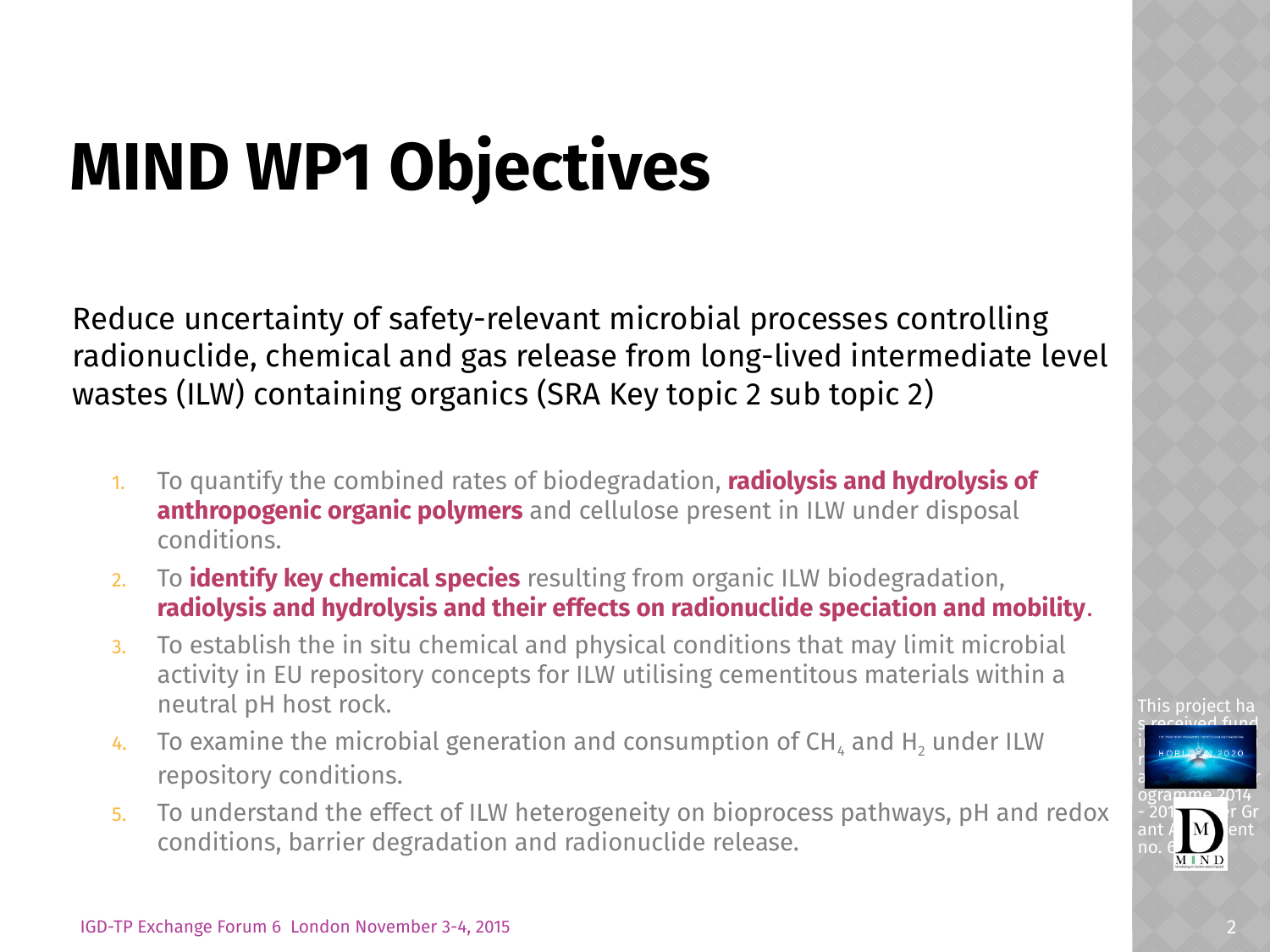

# MIND WP1 Objectives

Reduce uncertainty of safety-relevant microbial processes controlling radionuclide, chemical and gas release from long-lived intermediate level wastes (ILW) containing organics (SRA Key topic 2 sub topic 2)

To quantify the combined rates of biodegradation, radiolysis and hydrolysis of anthropogenic organic polymers and cellulose present in ILW under disposal conditions.
To identify key chemical species resulting from organic ILW biodegradation, radiolysis and hydrolysis and their effects on radionuclide speciation and mobility.
To establish the in situ chemical and physical conditions that may limit microbial activity in EU repository concepts for ILW utilising cementitous materials within a neutral pH host rock.
To examine the microbial generation and consumption of CH4 and H2 under ILW repository conditions.
To understand the effect of ILW heterogeneity on bioprocess pathways, pH and redox conditions, barrier degradation and radionuclide release.
This project has received funding from the Euratom research and  training programme 2014 - 2018 under Grant Agreement no. 661880
2